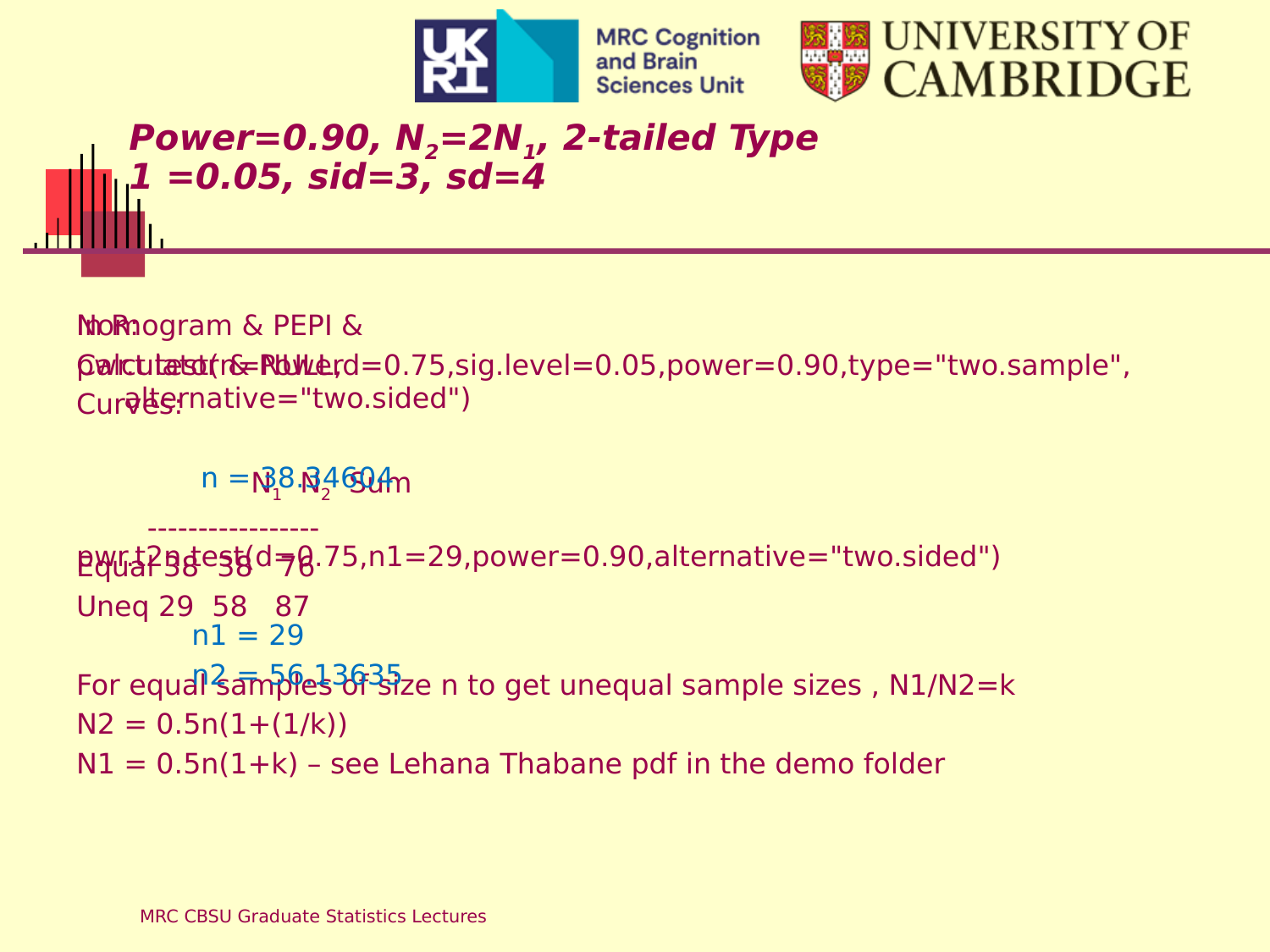

# Power=0.90, N2=2N1, 2-tailed Type 1 =0.05, sid=3, sd=4

Nomogram & PEPI &
Calculator & Power
Curves:

		N1  N2  Sum
        -----------------
Equal 38  38   76
Uneq 29  58   87

For equal samples of size n to get unequal sample sizes , N1/N2=k
N2 = 0.5n(1+(1/k))
N1 = 0.5n(1+k) – see Lehana Thabane pdf in the demo folder

In R:
pwr.t.test(n=NULL,d=0.75,sig.level=0.05,power=0.90,type="two.sample", alternative="two.sided")

              n = 38.34604

pwr.t2n.test(d=0.75,n1=29,power=0.90,alternative="two.sided")

             n1 = 29
             n2 = 56.13635
MRC CBSU Graduate Statistics Lectures